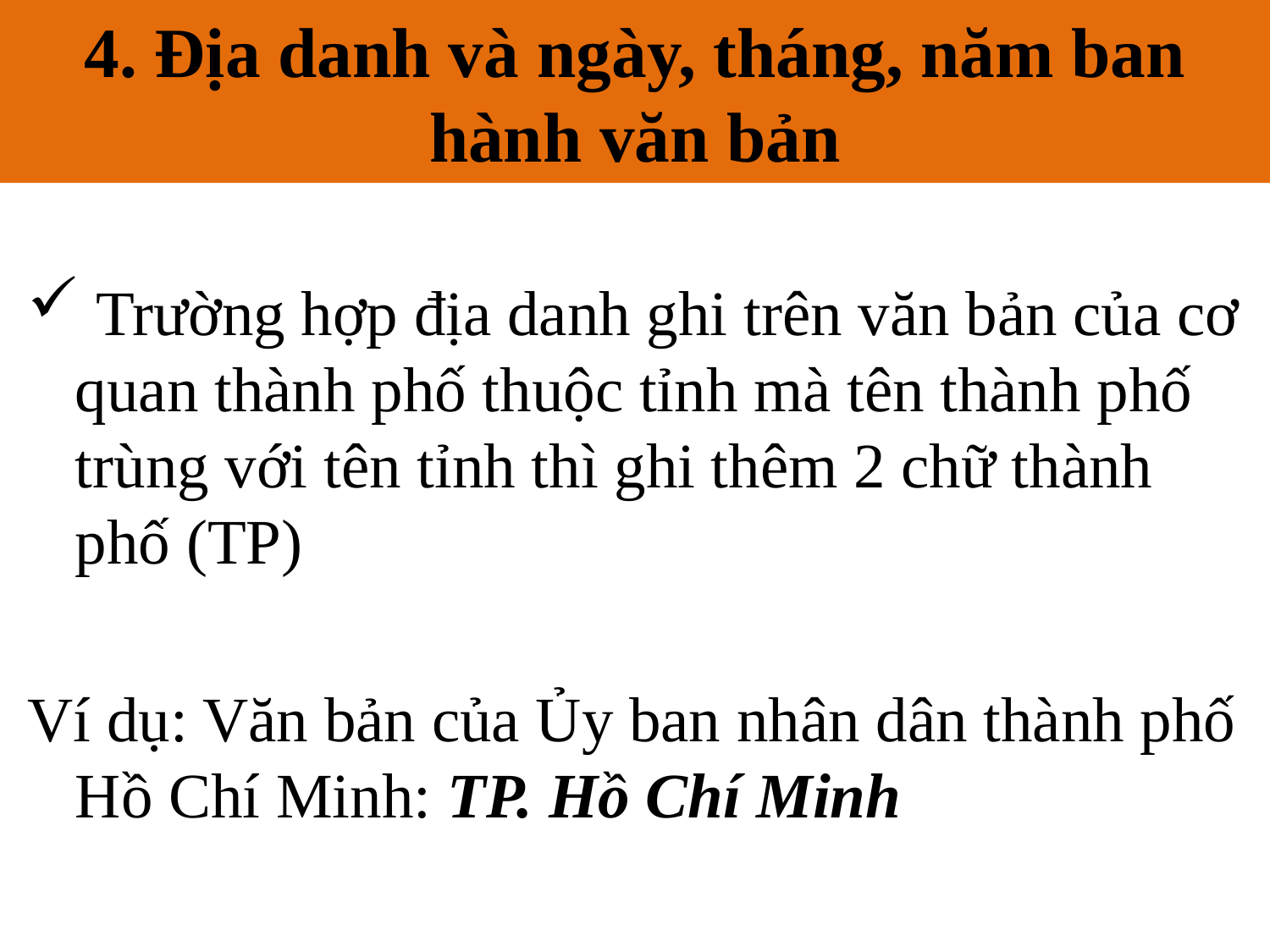

4. Địa danh và ngày, tháng, năm ban hành văn bản
# 4. Địa danh và ngày, tháng, năm ban hành văn bản
 Trường hợp địa danh ghi trên văn bản của cơ quan thành phố thuộc tỉnh mà tên thành phố trùng với tên tỉnh thì ghi thêm 2 chữ thành phố (TP)

Ví dụ: Văn bản của Ủy ban nhân dân thành phố Hồ Chí Minh: TP. Hồ Chí Minh